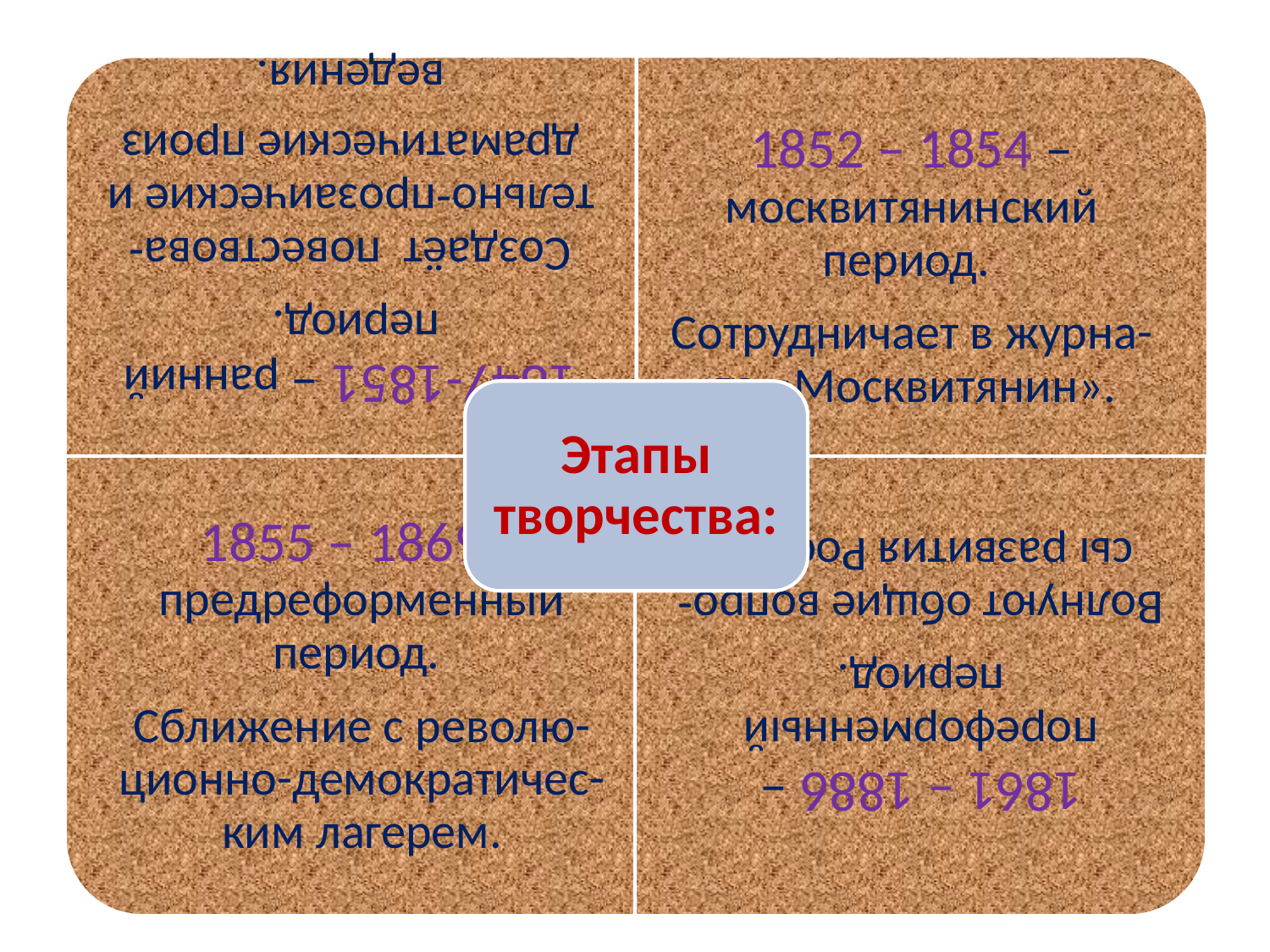

#

1847-1851 – ранний период.
Создаёт  повествова-тельно-прозаические и драматические произ
ведения.
1852 – 1854 – москвитянинский период.
Сотрудничает в журна-ле «Москвитянин».
1855 – 1869 – предреформенный период.
Сближение с револю-ционно-демократичес-ким лагерем.
1861 – 1886 – пореформенный период.
Волнуют общие вопро-сы развития России.
Этапы творчества: